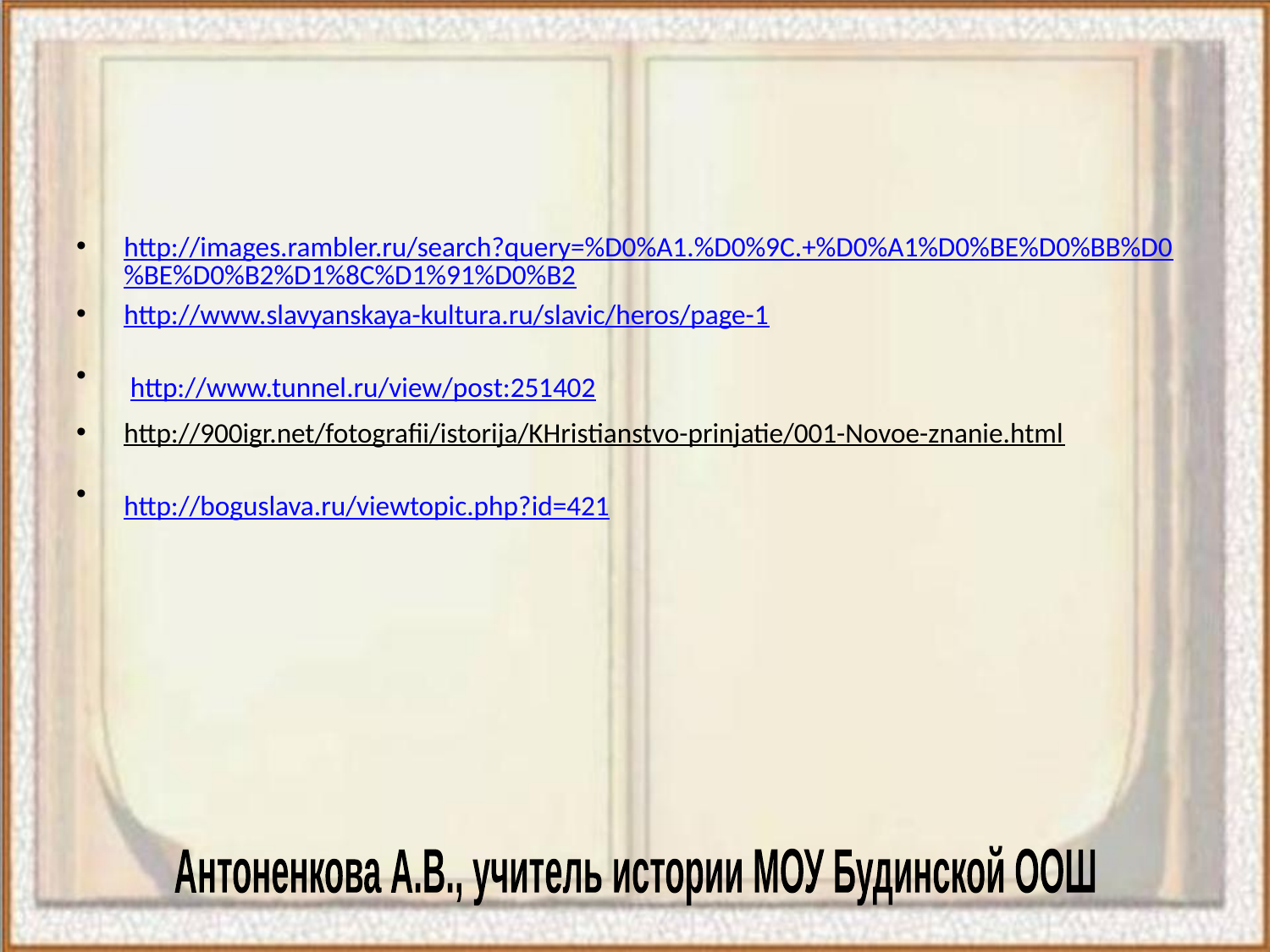

#
http://images.rambler.ru/search?query=%D0%A1.%D0%9C.+%D0%A1%D0%BE%D0%BB%D0%BE%D0%B2%D1%8C%D1%91%D0%B2
http://www.slavyanskaya-kultura.ru/slavic/heros/page-1
 http://www.tunnel.ru/view/post:251402
http://900igr.net/fotografii/istorija/KHristianstvo-prinjatie/001-Novoe-znanie.html
http://boguslava.ru/viewtopic.php?id=421
Антоненкова А.В., учитель истории МОУ Будинской ООШ